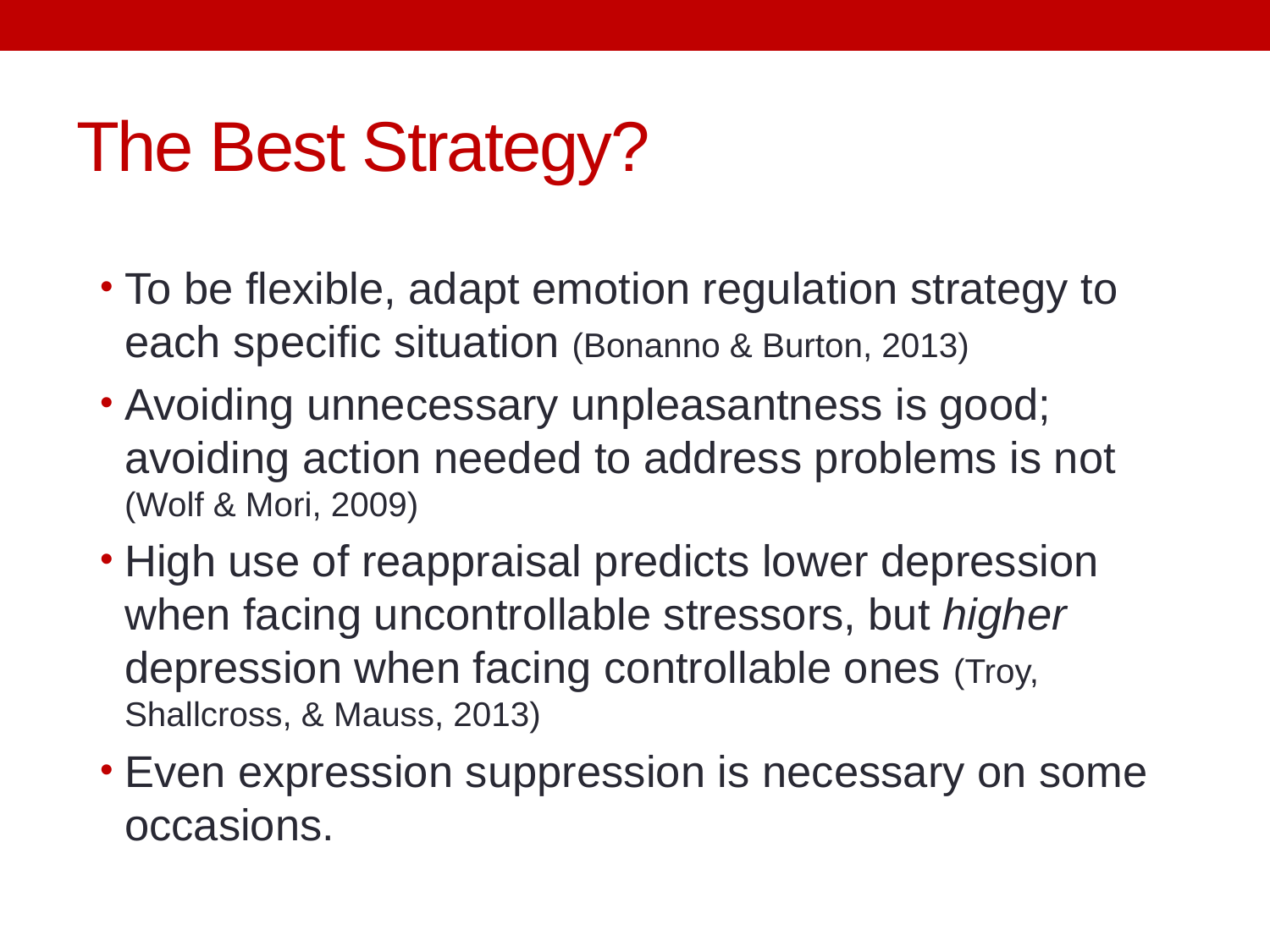

# The Best Strategy?
To be flexible, adapt emotion regulation strategy to each specific situation (Bonanno & Burton, 2013)
Avoiding unnecessary unpleasantness is good; avoiding action needed to address problems is not (Wolf & Mori, 2009)
High use of reappraisal predicts lower depression when facing uncontrollable stressors, but higher depression when facing controllable ones (Troy, Shallcross, & Mauss, 2013)
Even expression suppression is necessary on some occasions.